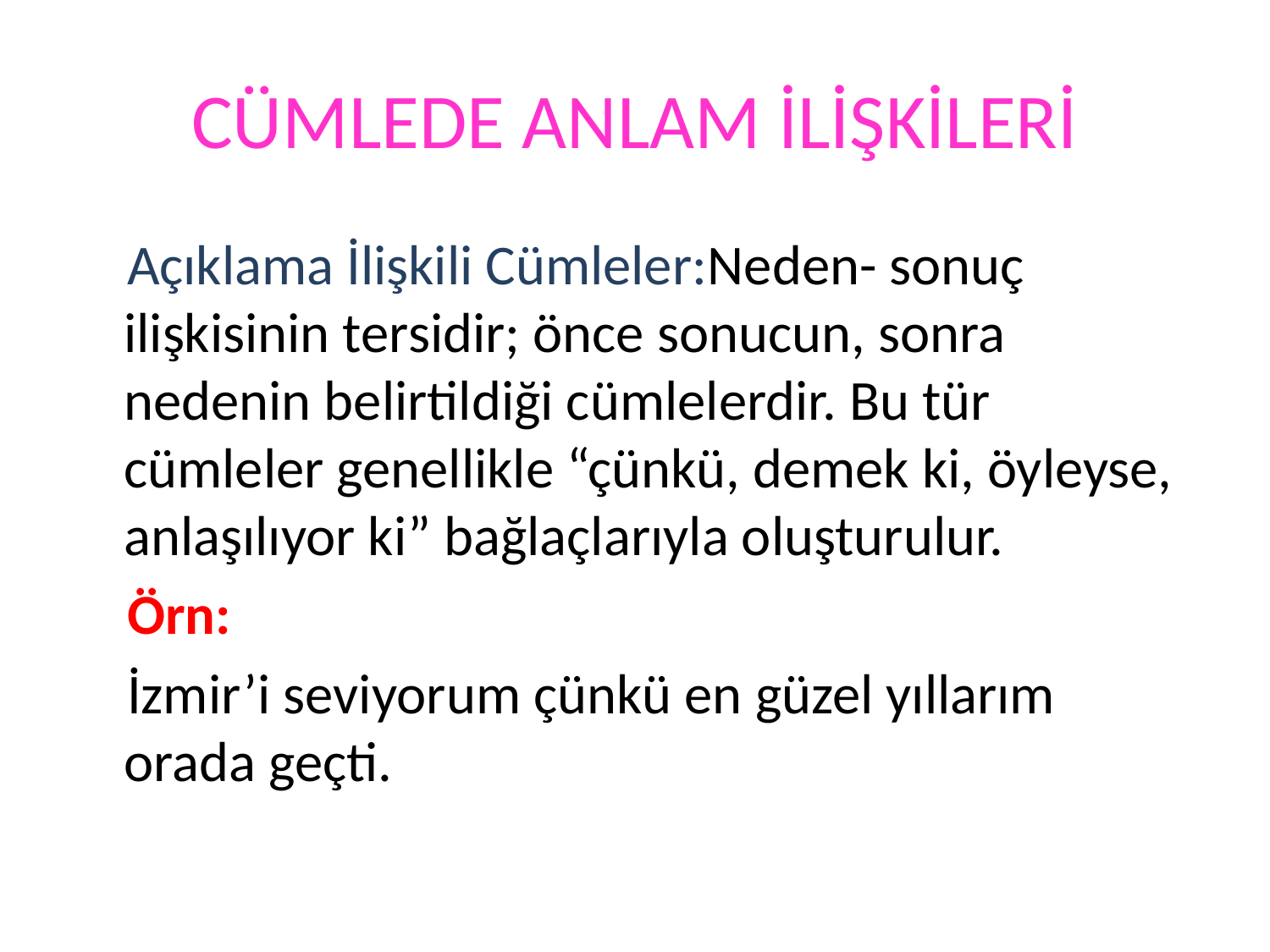

# CÜMLEDE ANLAM İLİŞKİLERİ
    Açıklama İlişkili Cümleler:Neden- sonuç ilişkisinin tersidir; önce sonucun, sonra nedenin belirtildiği cümlelerdir. Bu tür cümleler genellikle “çünkü, demek ki, öyleyse, anlaşılıyor ki” bağlaçlarıyla oluşturulur.
    Örn:
    İzmir’i seviyorum çünkü en güzel yıllarım orada geçti.